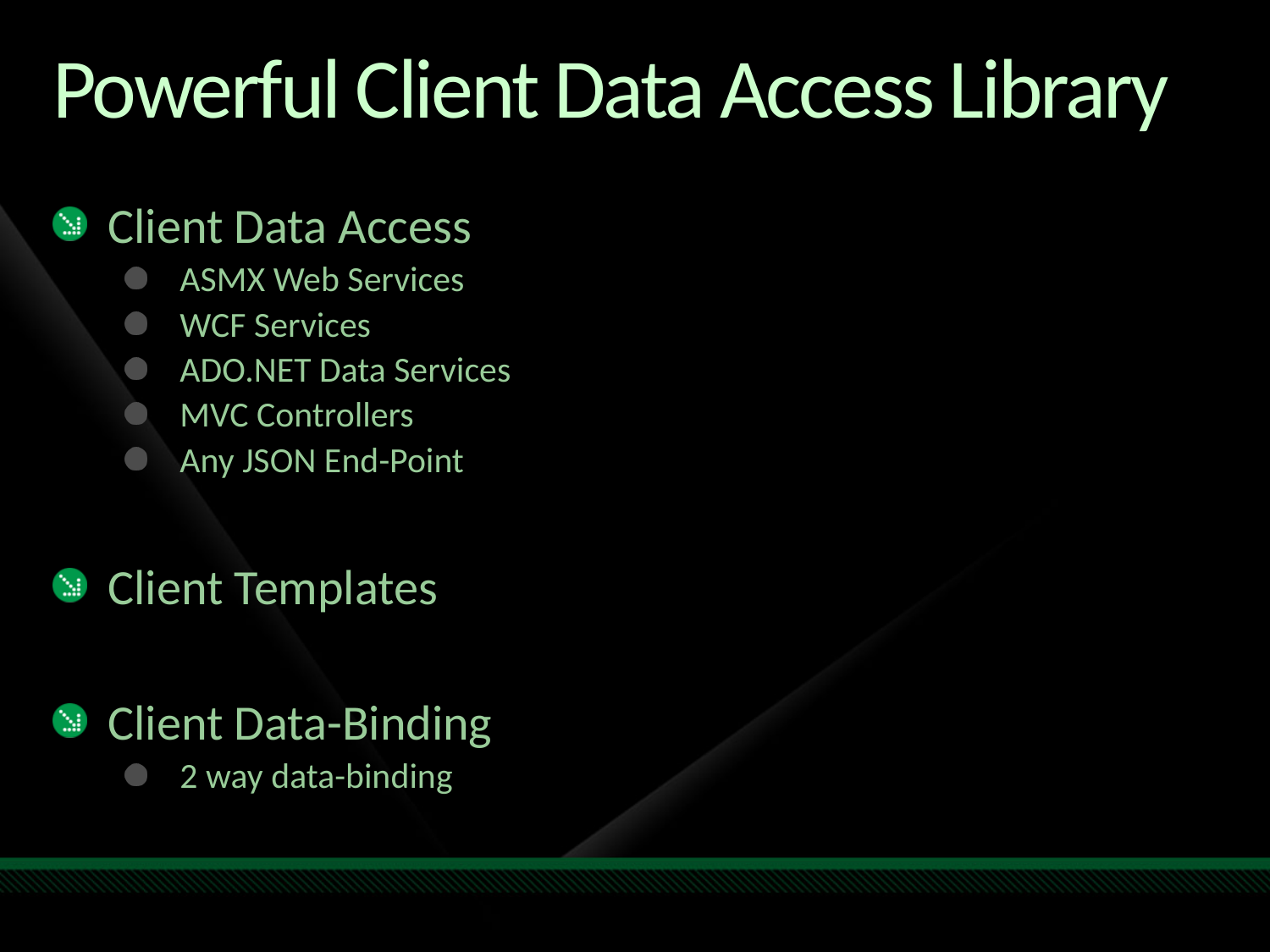

# Powerful Client Data Access Library
Client Data Access
ASMX Web Services
WCF Services
ADO.NET Data Services
MVC Controllers
Any JSON End-Point

Client Templates

Client Data-Binding
2 way data-binding